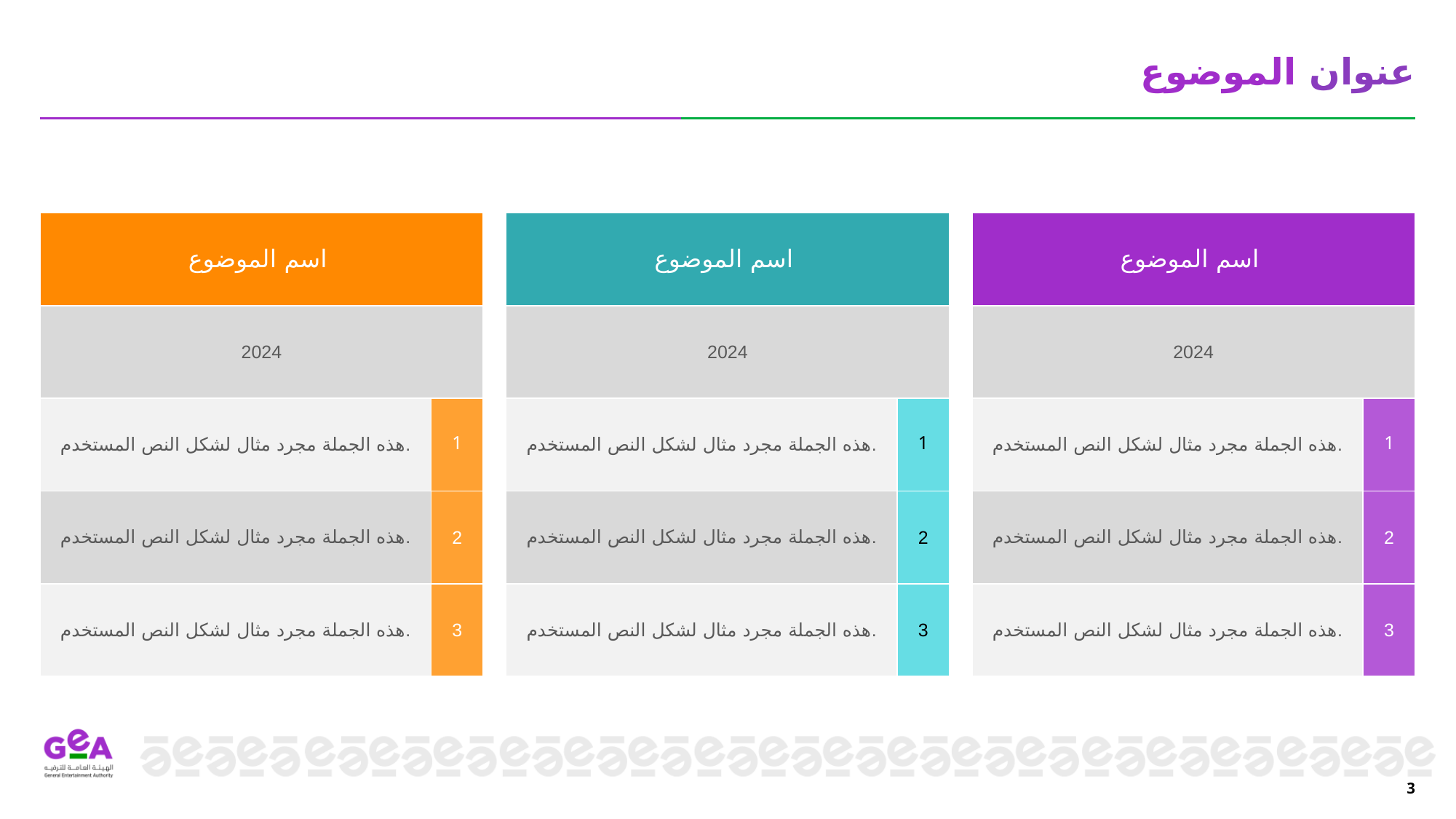

عنوان الموضوع
| اسم الموضوع |  |
| --- | --- |
| 2024 |  |
| هذه الجملة مجرد مثال لشكل النص المستخدم. | 1 |
| هذه الجملة مجرد مثال لشكل النص المستخدم. | 2 |
| هذه الجملة مجرد مثال لشكل النص المستخدم. | 3 |
| اسم الموضوع |  |
| --- | --- |
| 2024 |  |
| هذه الجملة مجرد مثال لشكل النص المستخدم. | 1 |
| هذه الجملة مجرد مثال لشكل النص المستخدم. | 2 |
| هذه الجملة مجرد مثال لشكل النص المستخدم. | 3 |
| اسم الموضوع |  |
| --- | --- |
| 2024 |  |
| هذه الجملة مجرد مثال لشكل النص المستخدم. | 1 |
| هذه الجملة مجرد مثال لشكل النص المستخدم. | 2 |
| هذه الجملة مجرد مثال لشكل النص المستخدم. | 3 |
3